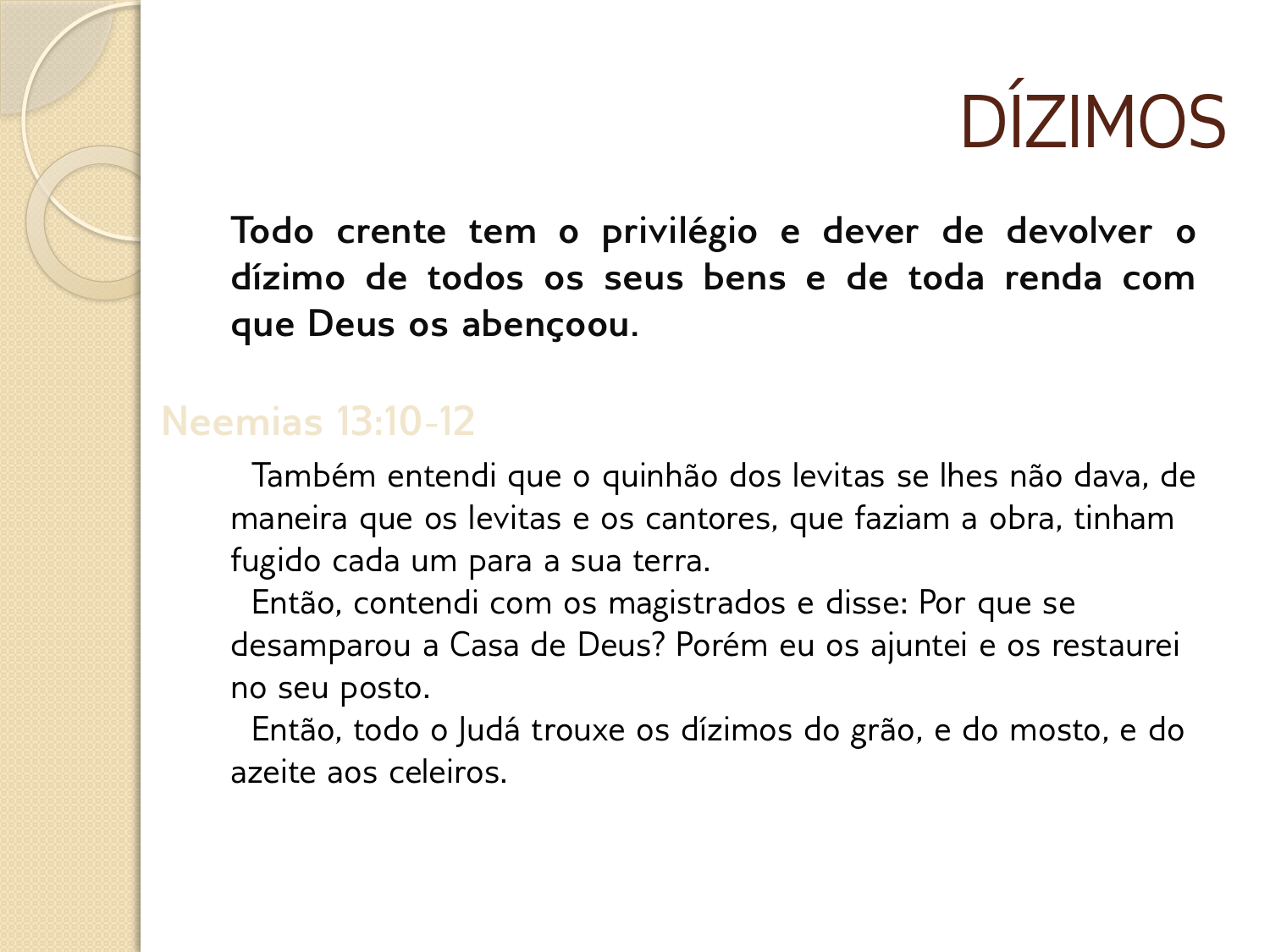

# DÍZIMOS
Todo crente tem o privilégio e dever de devolver o dízimo de todos os seus bens e de toda renda com que Deus os abençoou.
Neemias 13:10-12
  Também entendi que o quinhão dos levitas se lhes não dava, de maneira que os levitas e os cantores, que faziam a obra, tinham fugido cada um para a sua terra.
  Então, contendi com os magistrados e disse: Por que se desamparou a Casa de Deus? Porém eu os ajuntei e os restaurei no seu posto.
  Então, todo o Judá trouxe os dízimos do grão, e do mosto, e do azeite aos celeiros.